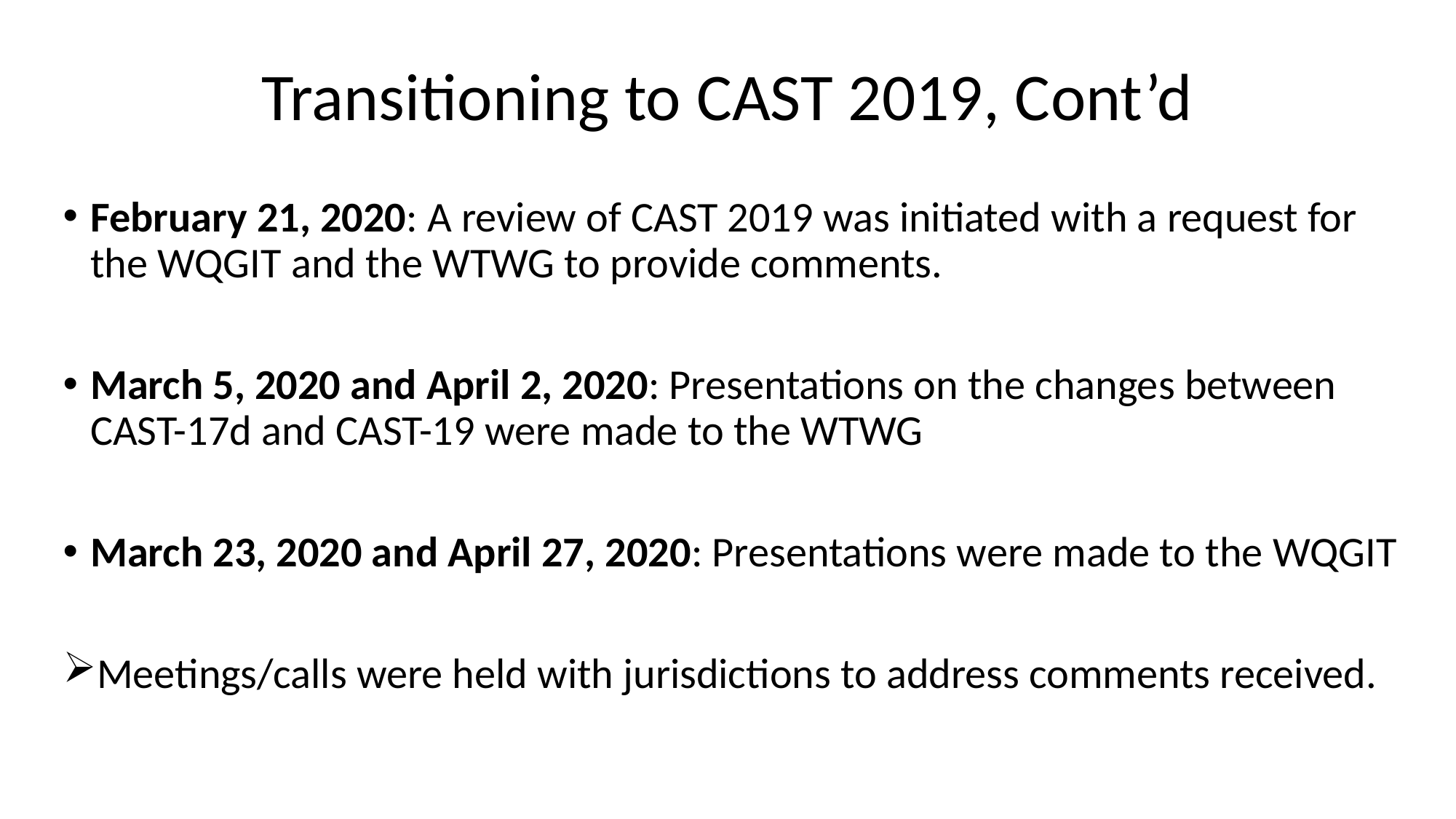

# Transitioning to CAST 2019, Cont’d
February 21, 2020: A review of CAST 2019 was initiated with a request for the WQGIT and the WTWG to provide comments.

March 5, 2020 and April 2, 2020: Presentations on the changes between CAST-17d and CAST-19 were made to the WTWG

March 23, 2020 and April 27, 2020: Presentations were made to the WQGIT

Meetings/calls were held with jurisdictions to address comments received.